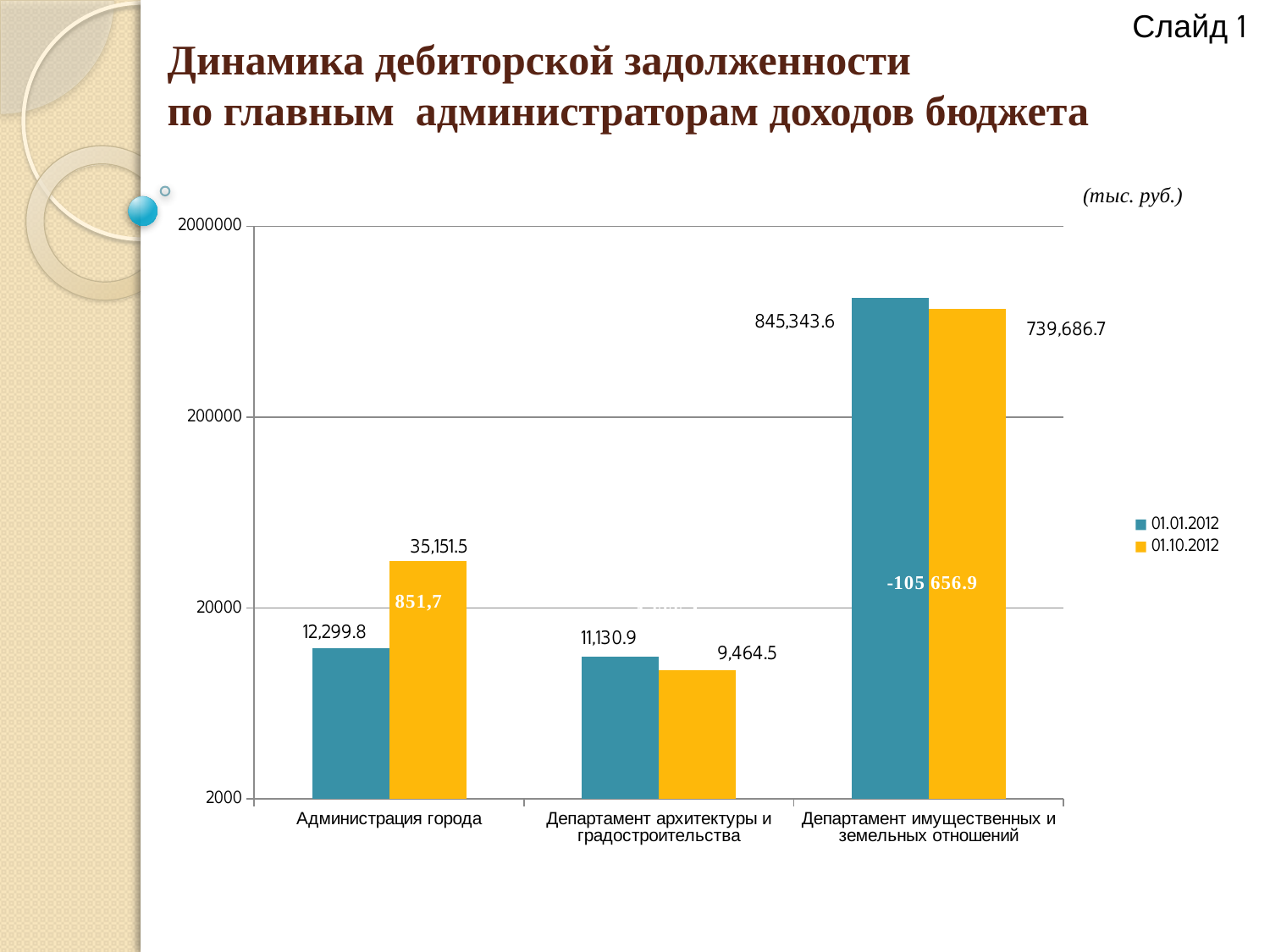

Слайд 1
Динамика дебиторской задолженности
по главным  администраторам доходов бюджета

### Chart

| Category | 01.01.2012 | 01.10.2012 |
|---|---|---|
| Администрация города | 12299.8 | 35151.5 |
| Департамент архитектуры и градостроительства | 11130.9 | 9464.5 |
| Департамент имущественных и земельных отношений | 845343.6 | 739686.7 |